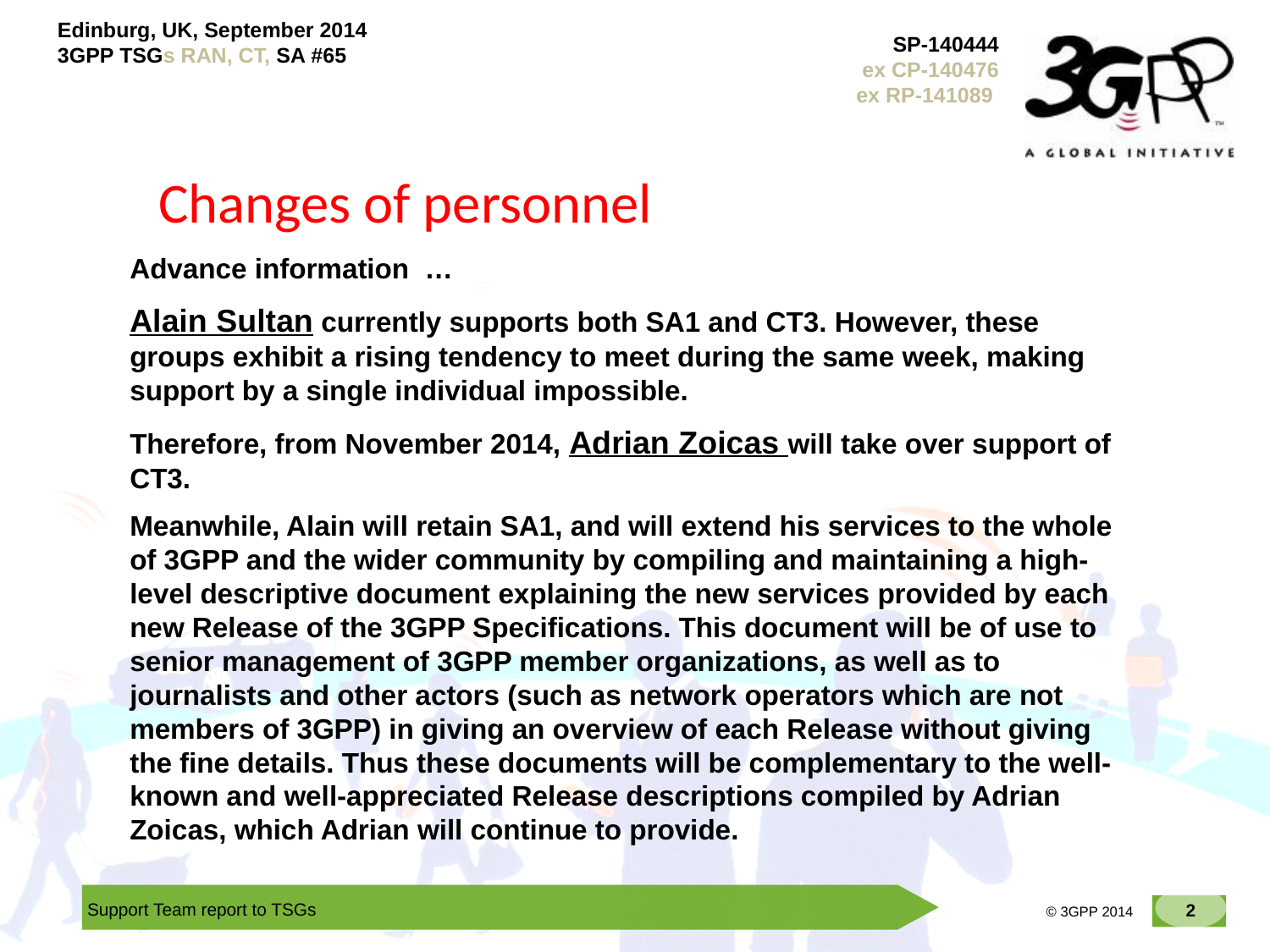

# Changes of personnel
Advance information  …
Alain Sultan currently supports both SA1 and CT3. However, these groups exhibit a rising tendency to meet during the same week, making support by a single individual impossible.
Therefore, from November 2014, Adrian Zoicas will take over support of CT3.
Meanwhile, Alain will retain SA1, and will extend his services to the whole of 3GPP and the wider community by compiling and maintaining a high-level descriptive document explaining the new services provided by each new Release of the 3GPP Specifications. This document will be of use to senior management of 3GPP member organizations, as well as to journalists and other actors (such as network operators which are not members of 3GPP) in giving an overview of each Release without giving the fine details. Thus these documents will be complementary to the well-known and well-appreciated Release descriptions compiled by Adrian Zoicas, which Adrian will continue to provide.